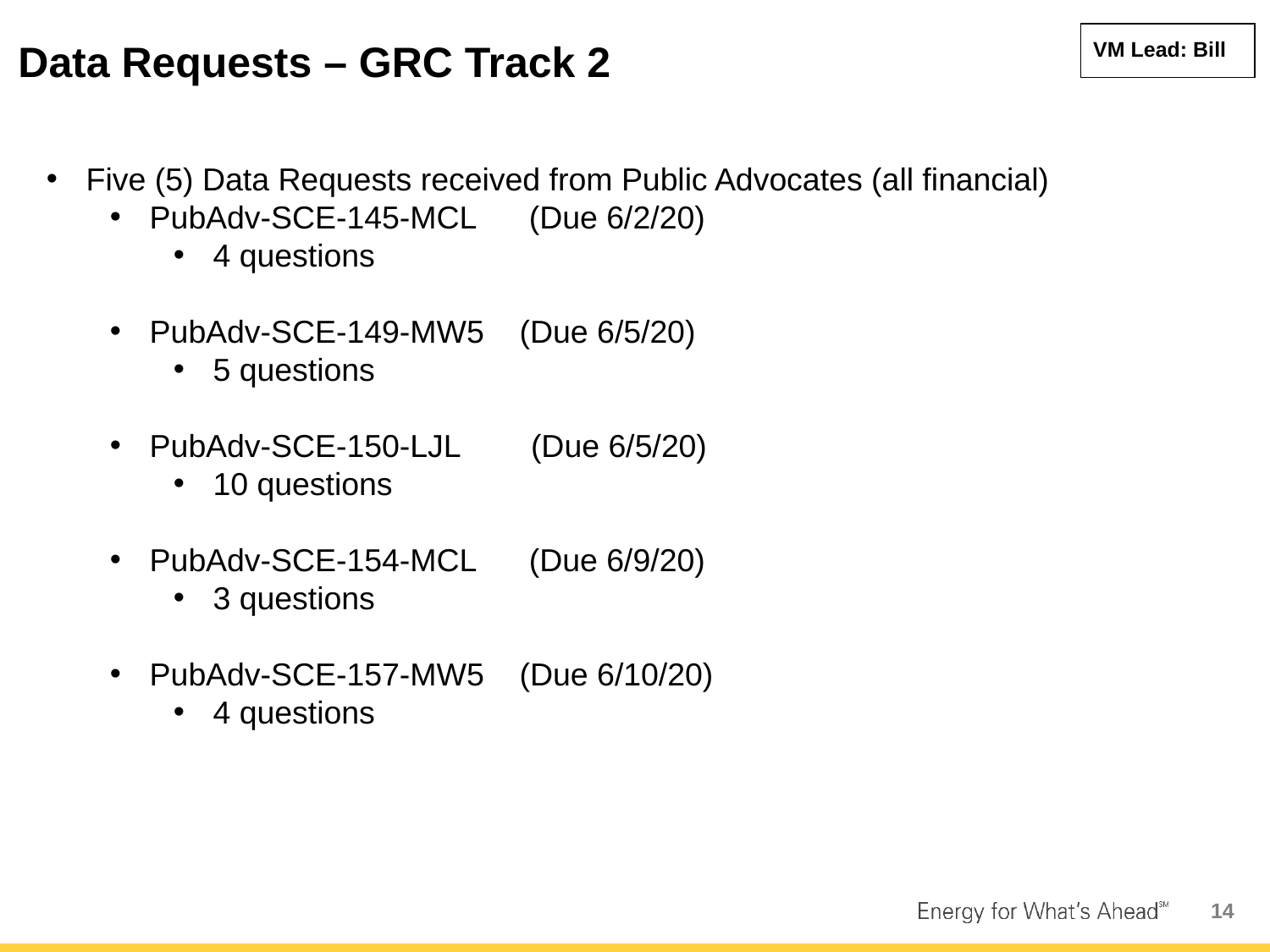

overall_0_132083107041691217 columns_2_132048702459405524 7_1_132048702466692635 10_1_132048702466852189 21_1_132048721872633283 23_1_132049640018006217 26_1_132049645698177263 29_1_132083107019594412 33_1_132083107019594412 13_1_132083204190616292
VM Lead: Bill
# Data Requests – GRC Track 2
Five (5) Data Requests received from Public Advocates (all financial)
PubAdv-SCE-145-MCL      (Due 6/2/20)
4 questions

PubAdv-SCE-149-MW5    (Due 6/5/20)
5 questions

PubAdv-SCE-150-LJL        (Due 6/5/20)
10 questions

PubAdv-SCE-154-MCL      (Due 6/9/20)
3 questions

PubAdv-SCE-157-MW5    (Due 6/10/20)
4 questions